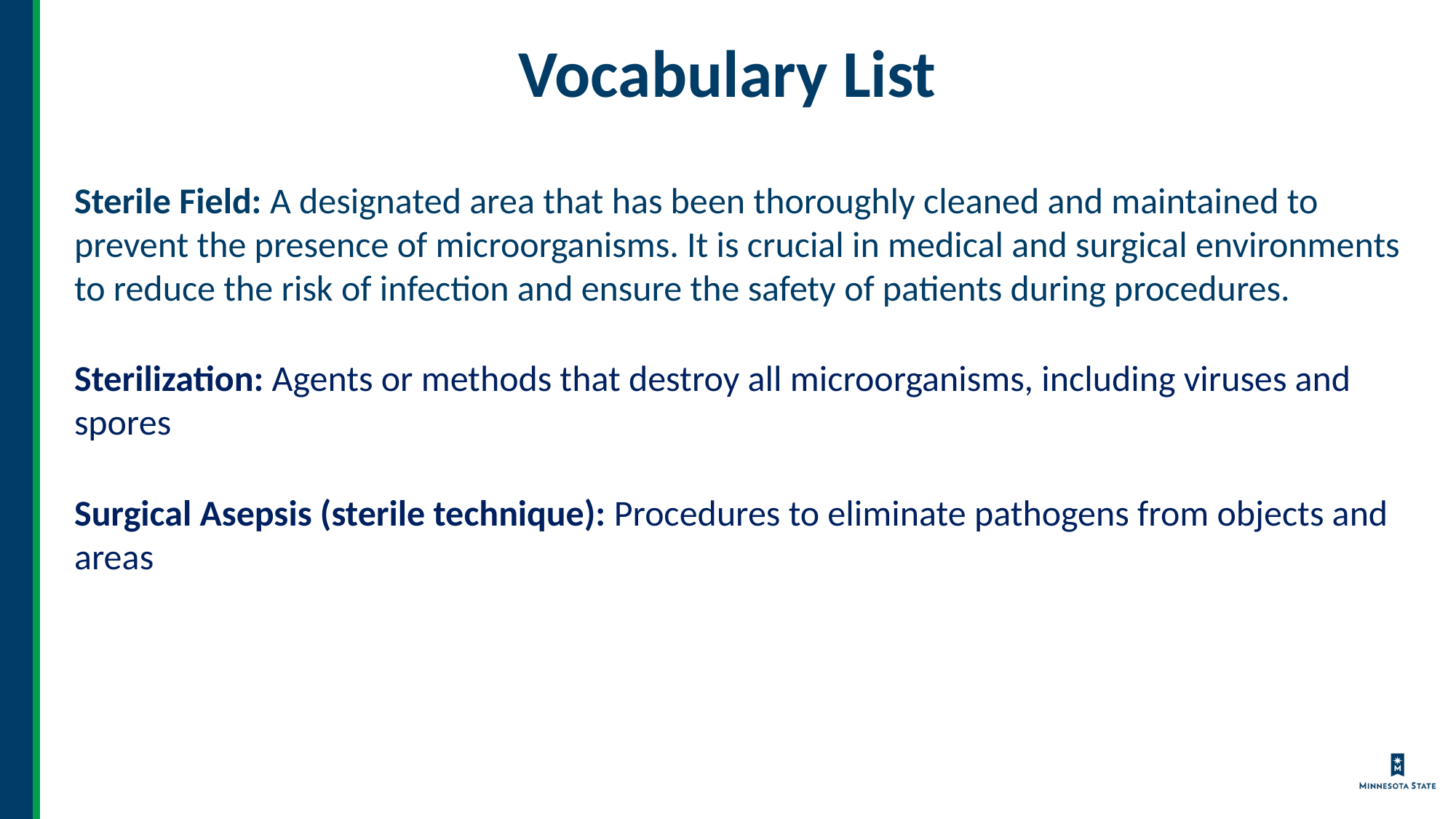

# Vocabulary List
Sterile Field: A designated area that has been thoroughly cleaned and maintained to prevent the presence of microorganisms. It is crucial in medical and surgical environments to reduce the risk of infection and ensure the safety of patients during procedures.

Sterilization: Agents or methods that destroy all microorganisms, including viruses and spores

Surgical Asepsis (sterile technique): Procedures to eliminate pathogens from objects and areas